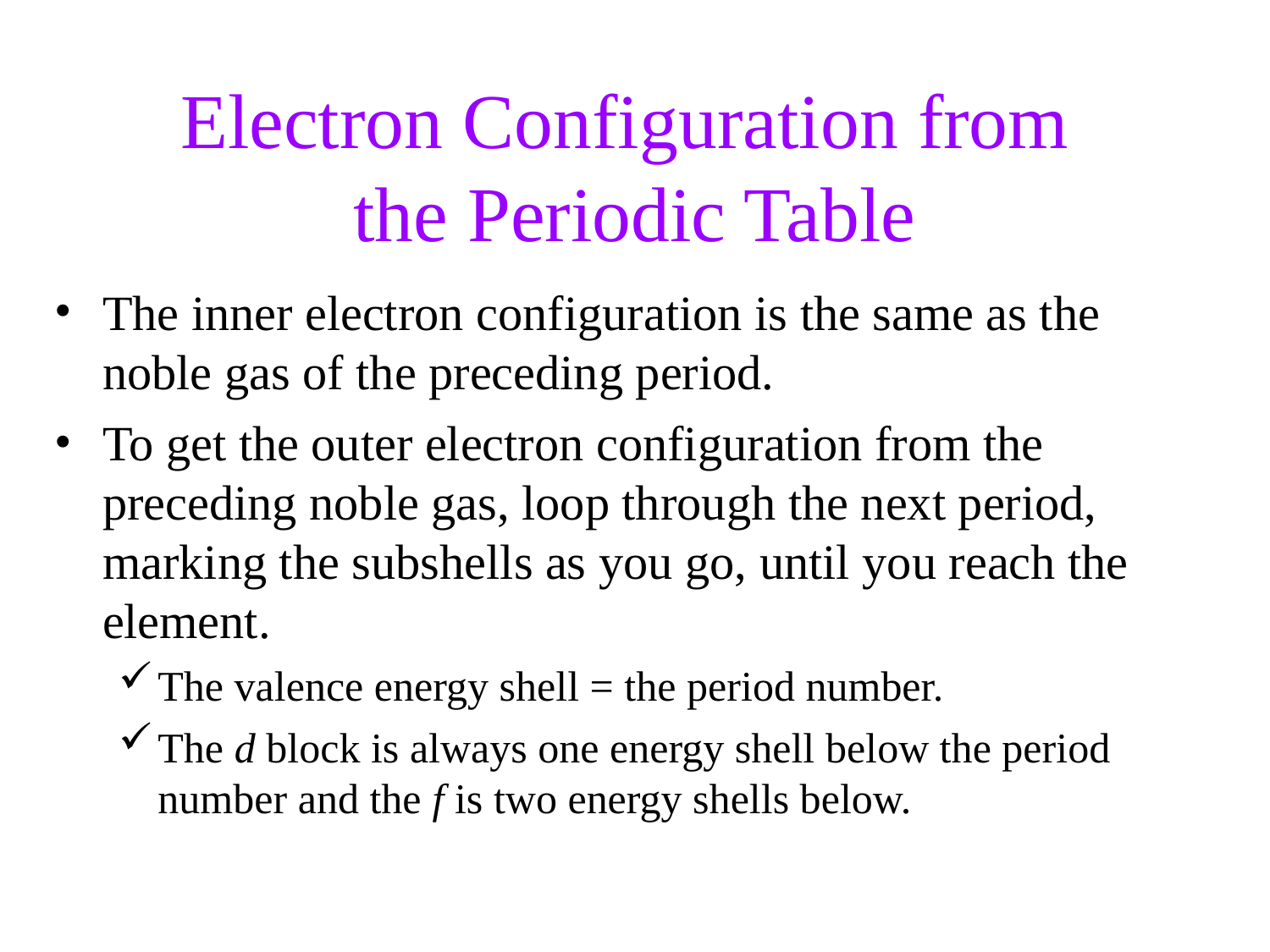

Electron Configuration from
the Periodic Table
The inner electron configuration is the same as the noble gas of the preceding period.
To get the outer electron configuration from the preceding noble gas, loop through the next period, marking the subshells as you go, until you reach the element.
The valence energy shell = the period number.
The d block is always one energy shell below the period number and the f is two energy shells below.